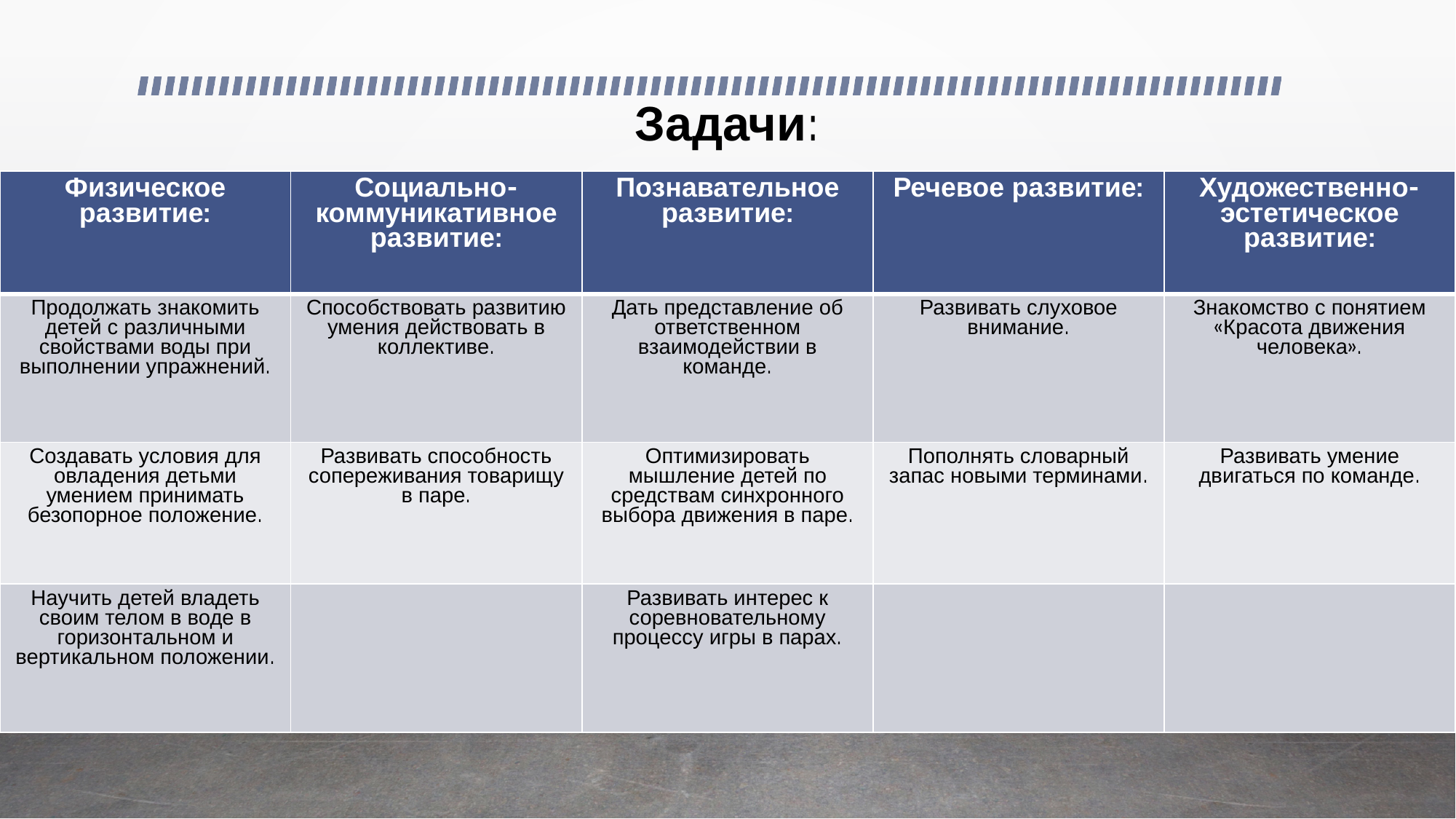

# Задачи:
| Физическое развитие: | Социально-коммуникативное развитие: | Познавательное развитие: | Речевое развитие: | Художественно-эстетическое развитие: |
| --- | --- | --- | --- | --- |
| Продолжать знакомить детей с различными свойствами воды при выполнении упражнений. | Способствовать развитию умения действовать в коллективе. | Дать представление об ответственном взаимодействии в команде. | Развивать слуховое внимание. | Знакомство с понятием «Красота движения человека». |
| Создавать условия для овладения детьми умением принимать безопорное положение. | Развивать способность сопереживания товарищу в паре. | Оптимизировать мышление детей по средствам синхронного выбора движения в паре. | Пополнять словарный запас новыми терминами. | Развивать умение двигаться по команде. |
| Научить детей владеть своим телом в воде в горизонтальном и вертикальном положении. |  | Развивать интерес к соревновательному процессу игры в парах. |  |  |